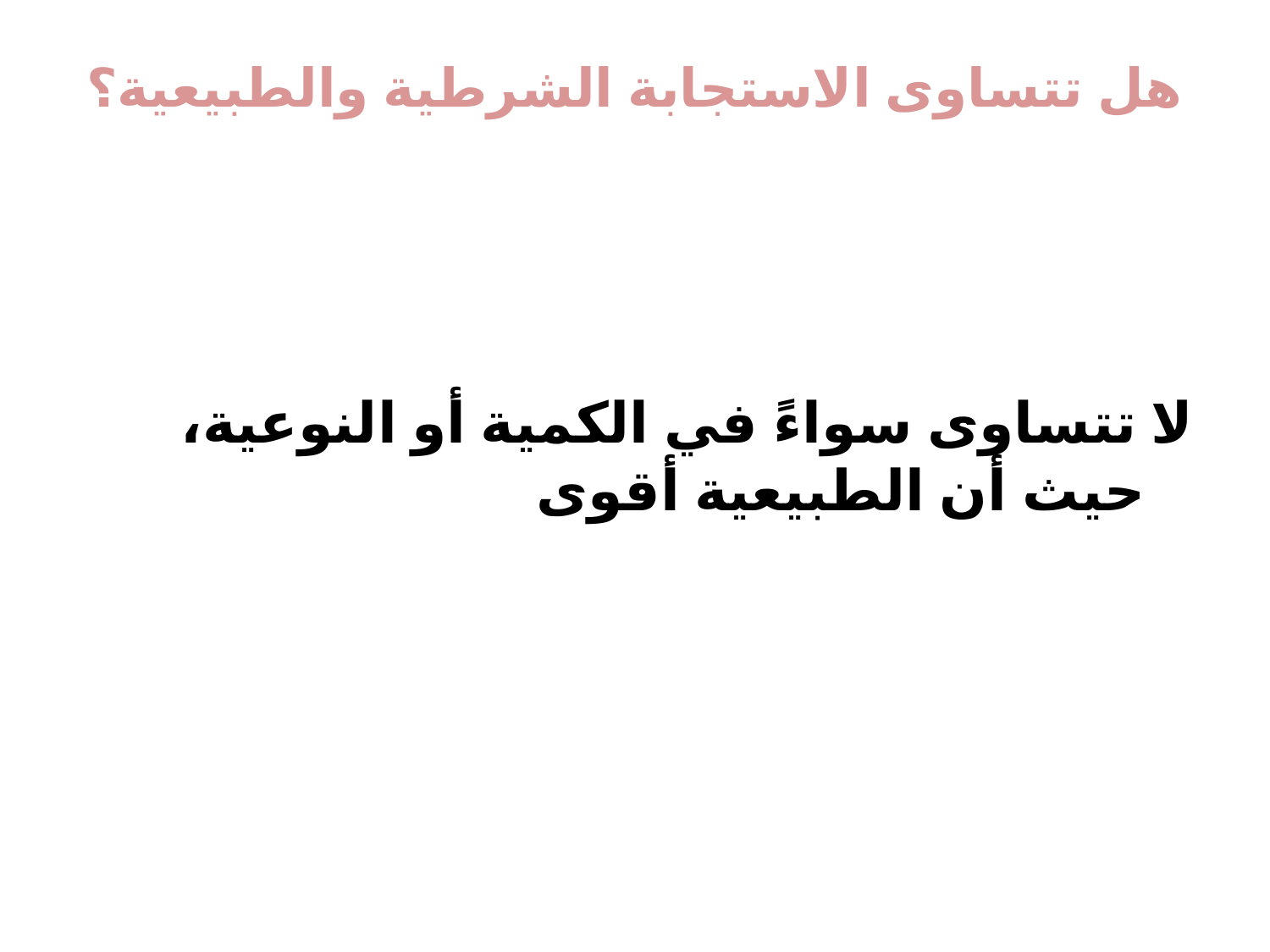

# هل تتساوى الاستجابة الشرطية والطبيعية؟

لا تتساوى سواءً في الكمية أو النوعية، حيث أن الطبيعية أقوى